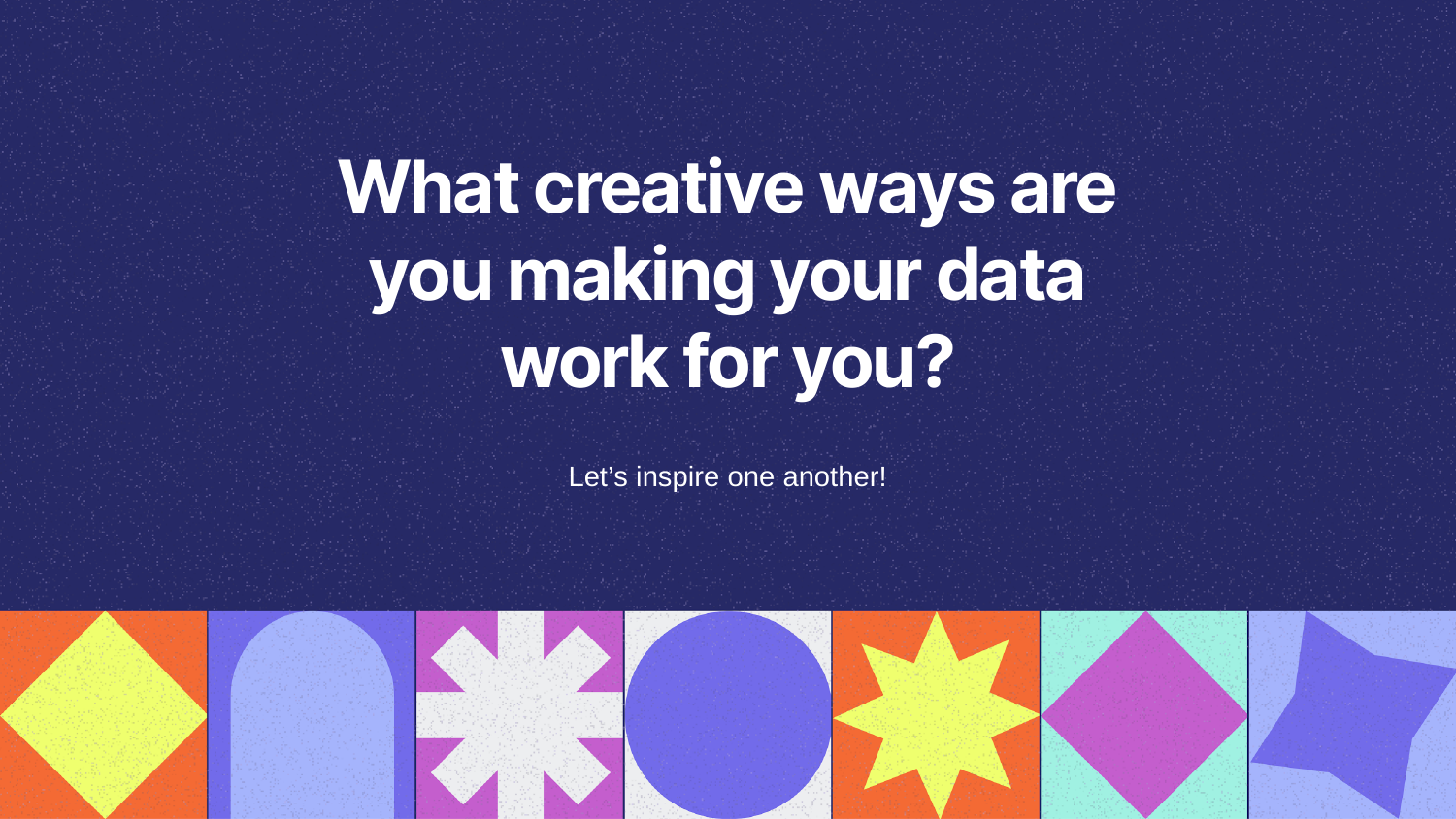

What creative ways are you making your data work for you?
Let’s inspire one another!